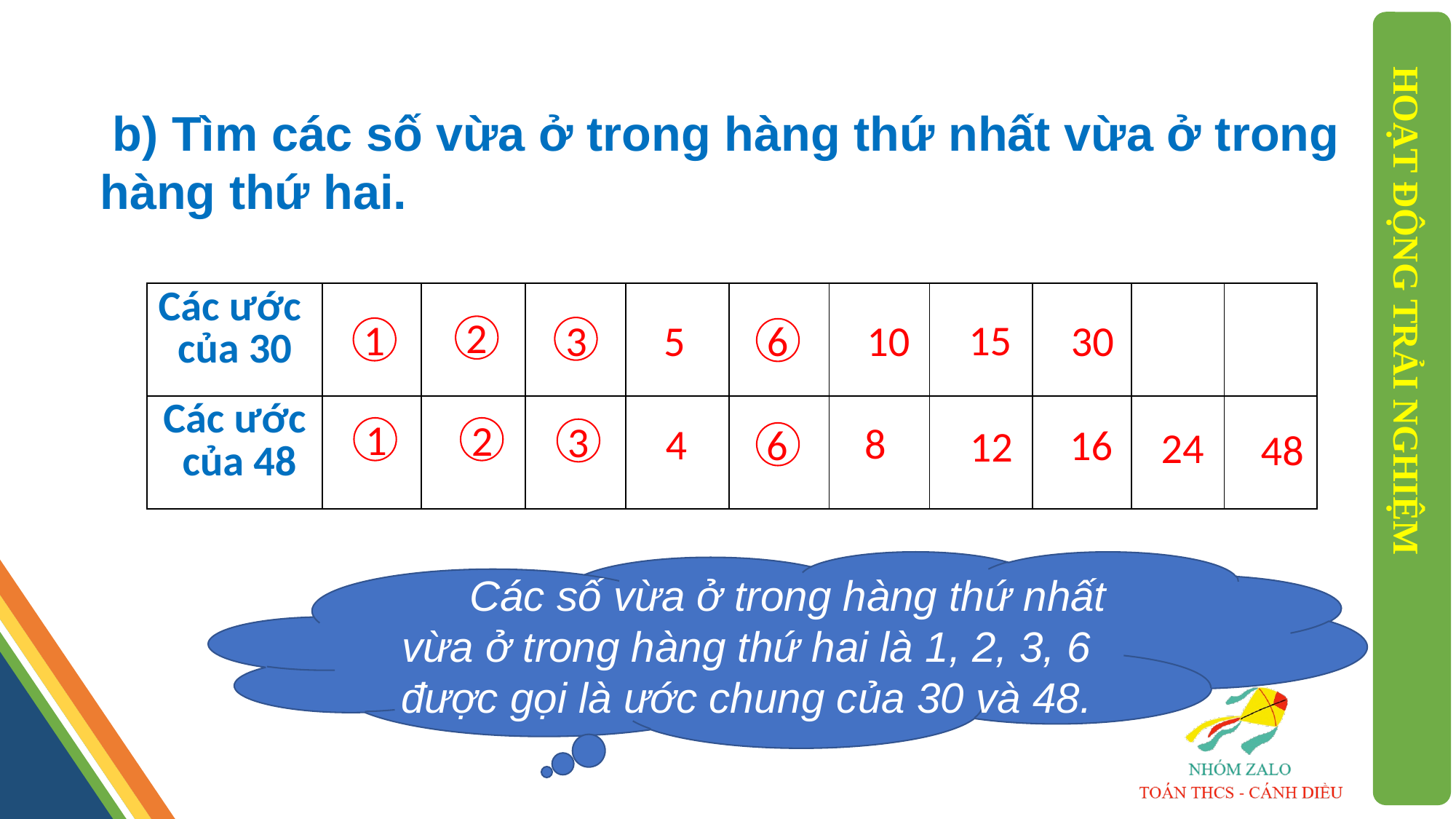

b) Tìm các số vừa ở trong hàng thứ nhất vừa ở trong hàng thứ hai.
| Các ước của 30 |  |  |  |  |  |  |  |  |  |  |
| --- | --- | --- | --- | --- | --- | --- | --- | --- | --- | --- |
| Các ước của 48 |  |  |  |  |  |  |  |  |  |  |
2
1
15
10
30
6
3
5

HOẠT ĐỘNG TRẢI NGHIỆM
1
2
3
8
4
16
6
12
24

48

       Các số vừa ở trong hàng thứ nhất vừa ở trong hàng thứ hai là 1, 2, 3, 6 được gọi là ước chung của 30 và 48.